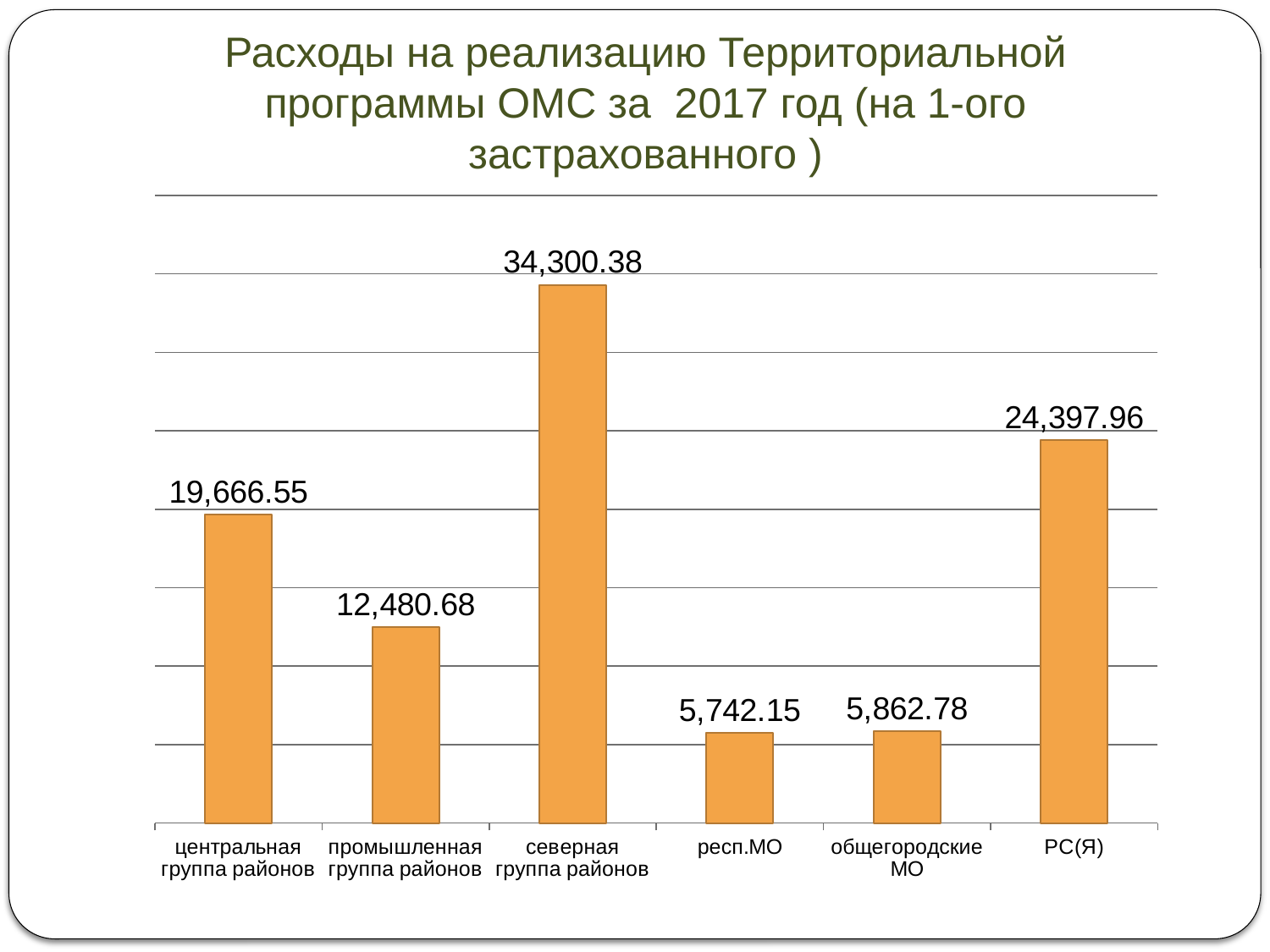

Расходы на реализацию Территориальной программы ОМС за  2017 год (на 1-ого застрахованного )

### Chart

| Category | ПФХД 2017 |
|---|---|
| центральная группа районов | 19666.55 |
| промышленная группа районов | 12480.68 |
| северная группа районов | 34300.38000000001 |
| респ.МО | 5742.150000000002 |
| общегородские МО | 5862.78 |
| РС(Я) | 24397.96000000002 |